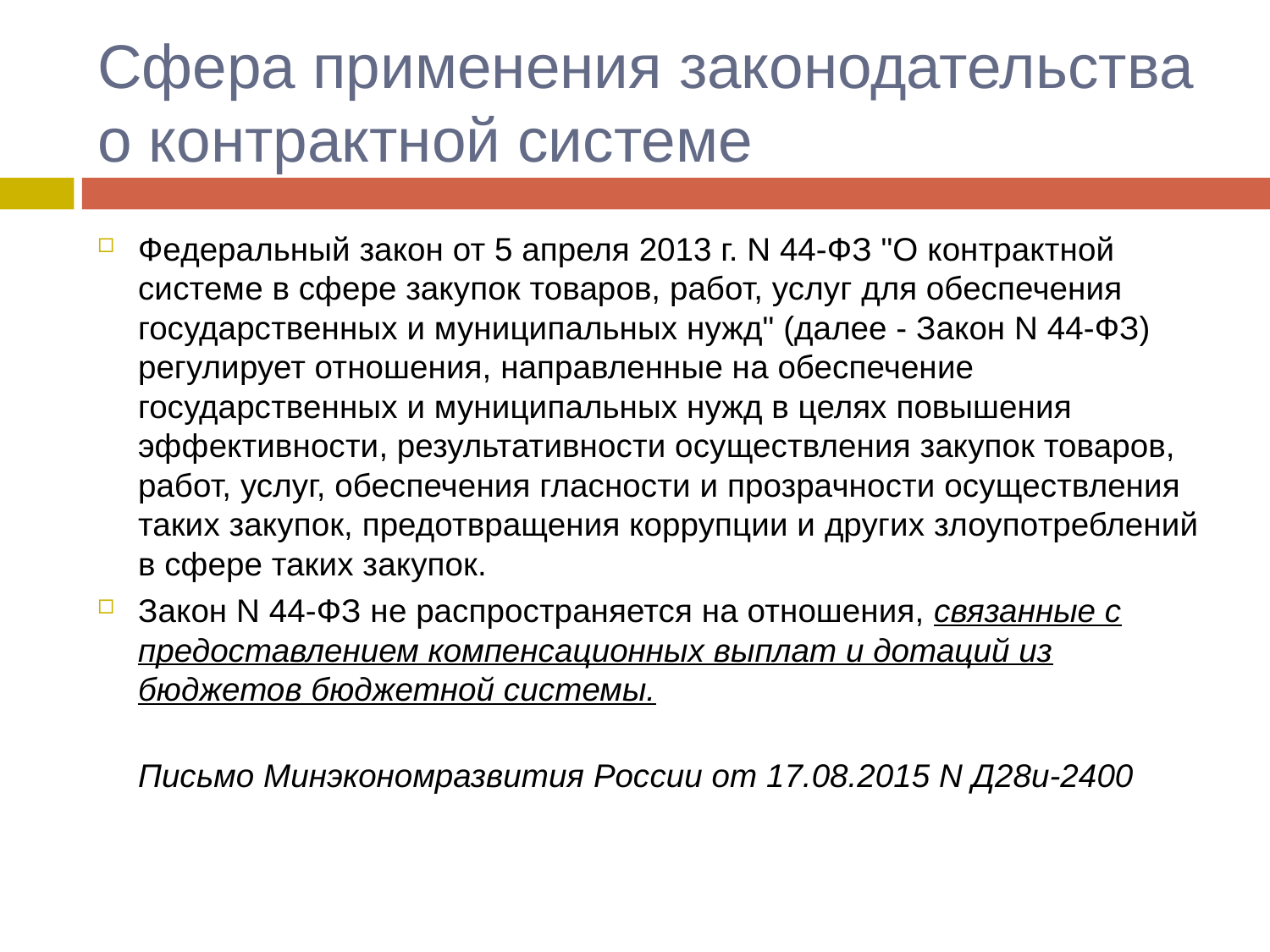

# Сфера применения законодательства о контрактной системе
Федеральный закон от 5 апреля 2013 г. N 44-ФЗ "О контрактной системе в сфере закупок товаров, работ, услуг для обеспечения государственных и муниципальных нужд" (далее - Закон N 44-ФЗ) регулирует отношения, направленные на обеспечение государственных и муниципальных нужд в целях повышения эффективности, результативности осуществления закупок товаров, работ, услуг, обеспечения гласности и прозрачности осуществления таких закупок, предотвращения коррупции и других злоупотреблений в сфере таких закупок.
Закон N 44-ФЗ не распространяется на отношения, связанные с предоставлением компенсационных выплат и дотаций из бюджетов бюджетной системы.
Письмо Минэкономразвития России от 17.08.2015 N Д28и-2400